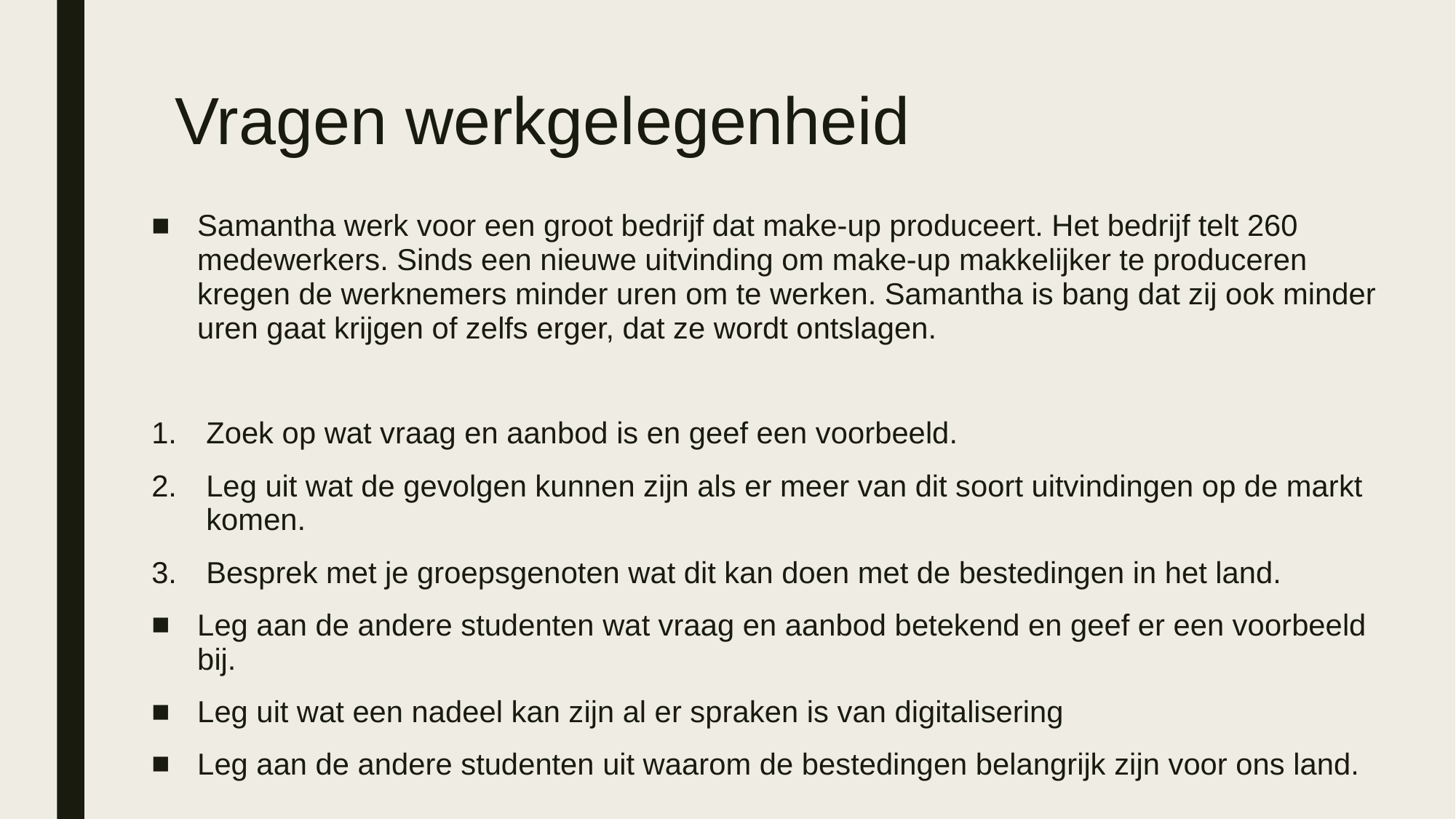

# Vragen werkgelegenheid
Samantha werk voor een groot bedrijf dat make-up produceert. Het bedrijf telt 260 medewerkers. Sinds een nieuwe uitvinding om make-up makkelijker te produceren kregen de werknemers minder uren om te werken. Samantha is bang dat zij ook minder uren gaat krijgen of zelfs erger, dat ze wordt ontslagen.

Zoek op wat vraag en aanbod is en geef een voorbeeld.
Leg uit wat de gevolgen kunnen zijn als er meer van dit soort uitvindingen op de markt komen.
Besprek met je groepsgenoten wat dit kan doen met de bestedingen in het land.
Leg aan de andere studenten wat vraag en aanbod betekend en geef er een voorbeeld bij.
Leg uit wat een nadeel kan zijn al er spraken is van digitalisering
Leg aan de andere studenten uit waarom de bestedingen belangrijk zijn voor ons land.